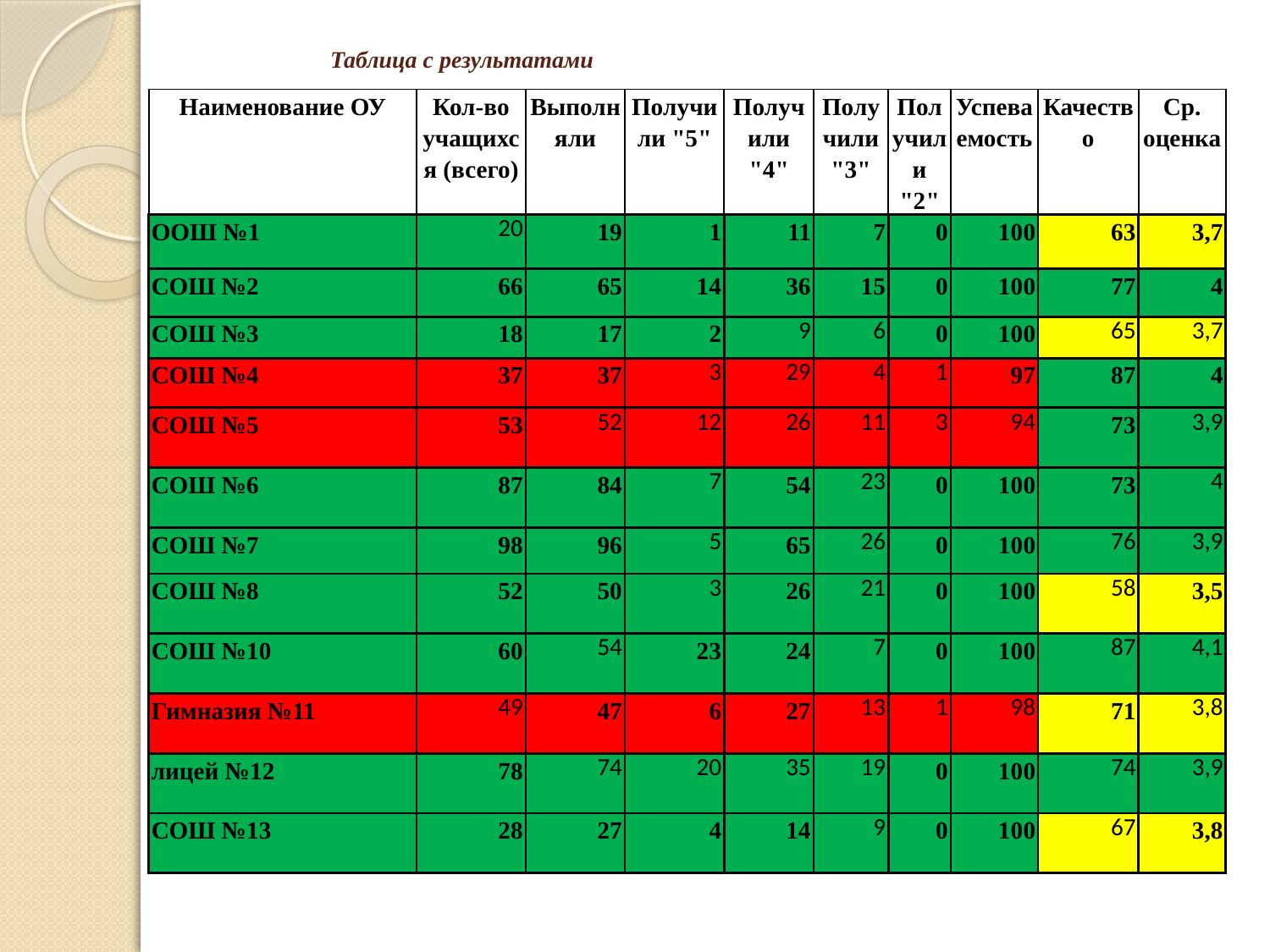

# Таблица с результатами
| Наименование ОУ | Кол-во учащихся (всего) | Выполняли | Получили "5" | Получили "4" | Получили "3" | Получили "2" | Успеваемость | Качество | Ср. оценка |
| --- | --- | --- | --- | --- | --- | --- | --- | --- | --- |
| ООШ №1 | 20 | 19 | 1 | 11 | 7 | 0 | 100 | 63 | 3,7 |
| СОШ №2 | 66 | 65 | 14 | 36 | 15 | 0 | 100 | 77 | 4 |
| СОШ №3 | 18 | 17 | 2 | 9 | 6 | 0 | 100 | 65 | 3,7 |
| СОШ №4 | 37 | 37 | 3 | 29 | 4 | 1 | 97 | 87 | 4 |
| СОШ №5 | 53 | 52 | 12 | 26 | 11 | 3 | 94 | 73 | 3,9 |
| СОШ №6 | 87 | 84 | 7 | 54 | 23 | 0 | 100 | 73 | 4 |
| СОШ №7 | 98 | 96 | 5 | 65 | 26 | 0 | 100 | 76 | 3,9 |
| СОШ №8 | 52 | 50 | 3 | 26 | 21 | 0 | 100 | 58 | 3,5 |
| СОШ №10 | 60 | 54 | 23 | 24 | 7 | 0 | 100 | 87 | 4,1 |
| Гимназия №11 | 49 | 47 | 6 | 27 | 13 | 1 | 98 | 71 | 3,8 |
| лицей №12 | 78 | 74 | 20 | 35 | 19 | 0 | 100 | 74 | 3,9 |
| СОШ №13 | 28 | 27 | 4 | 14 | 9 | 0 | 100 | 67 | 3,8 |